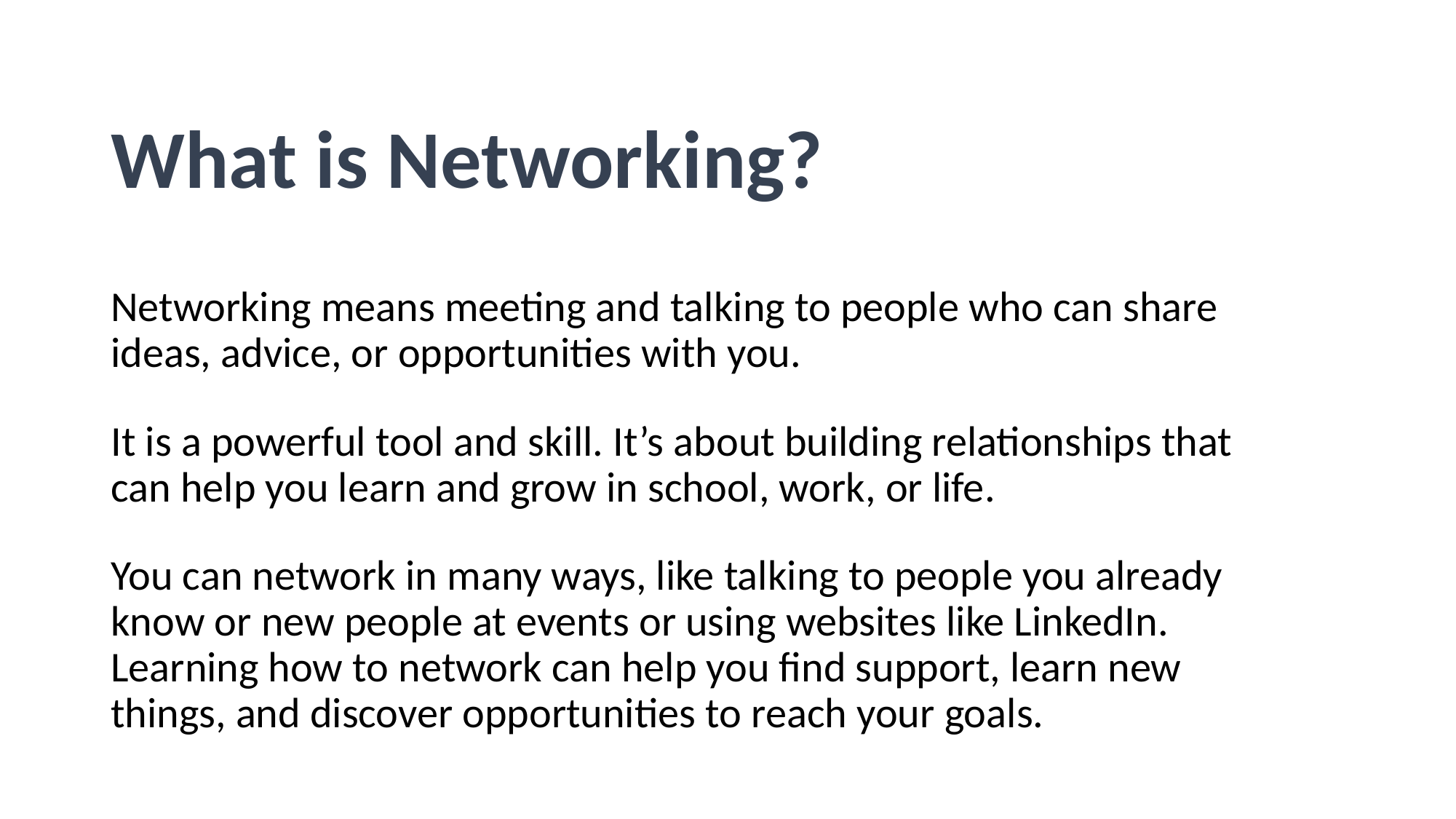

# What is Networking?
Networking means meeting and talking to people who can share ideas, advice, or opportunities with you.
It is a powerful tool and skill. It’s about building relationships that can help you learn and grow in school, work, or life.
You can network in many ways, like talking to people you already know or new people at events or using websites like LinkedIn. Learning how to network can help you find support, learn new things, and discover opportunities to reach your goals.